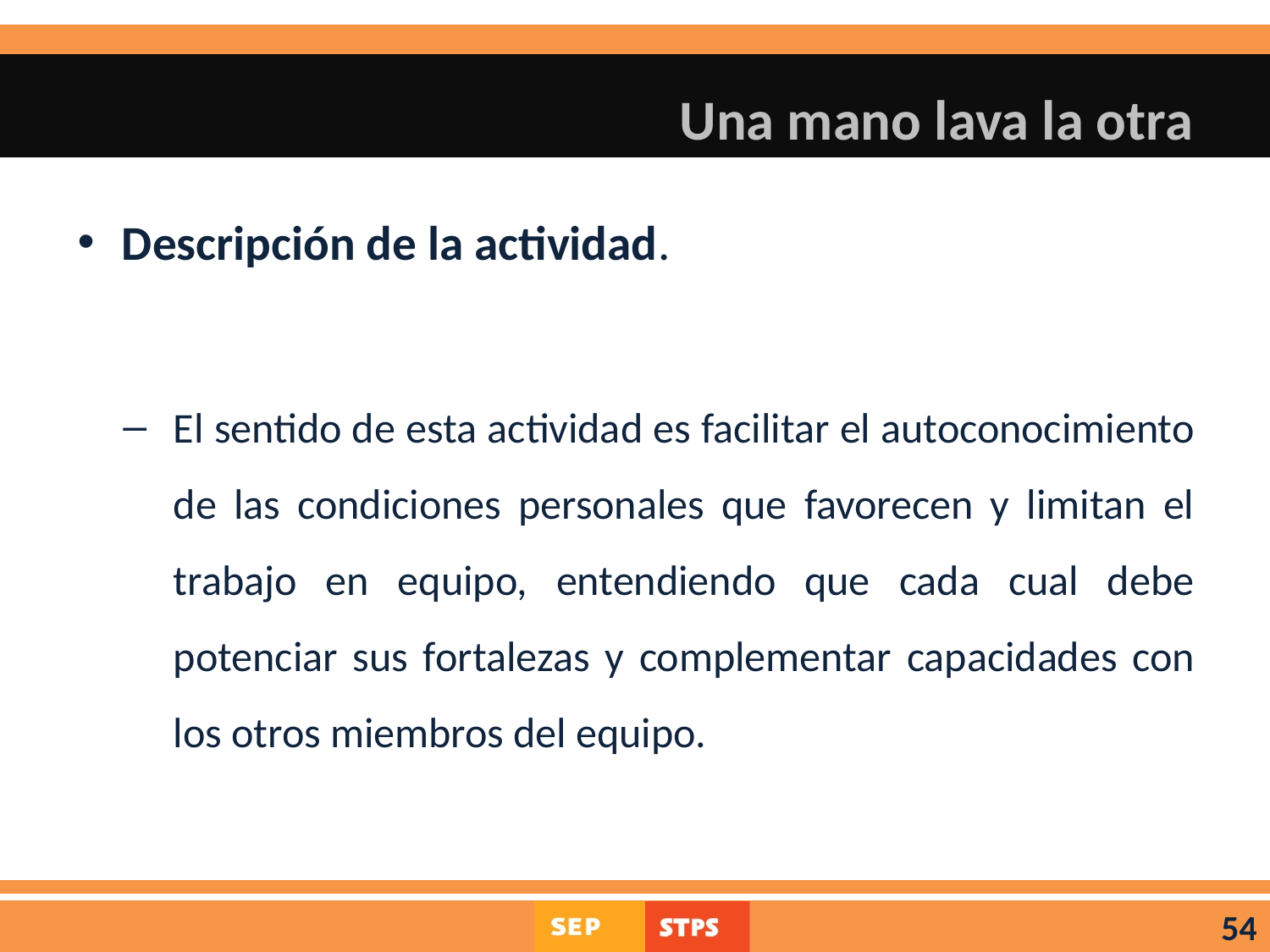

# Una mano lava la otra
Descripción de la actividad.

El sentido de esta actividad es facilitar el autoconocimiento de las condiciones personales que favorecen y limitan el trabajo en equipo, entendiendo que cada cual debe potenciar sus fortalezas y complementar capacidades con los otros miembros del equipo.

54